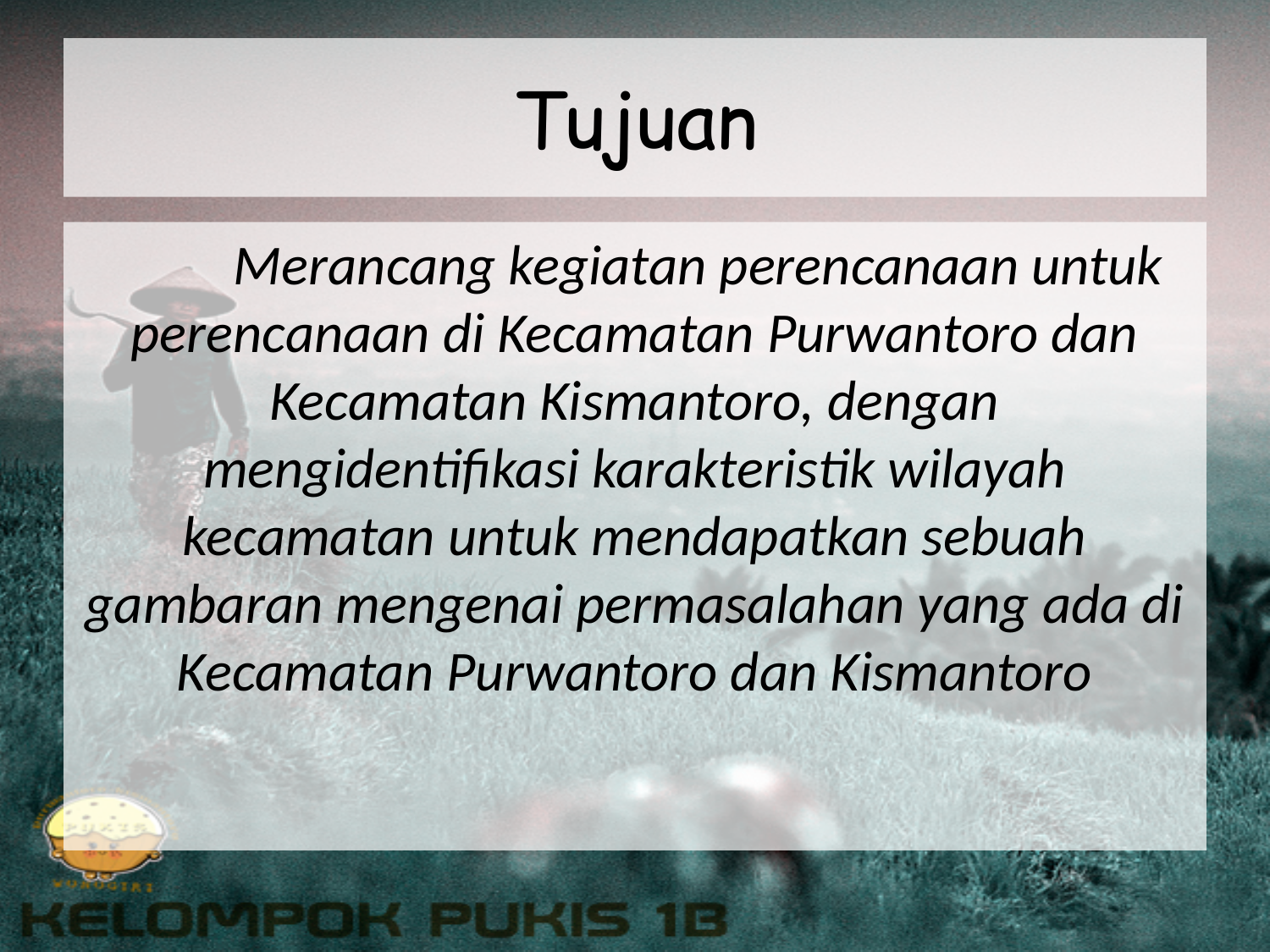

# Tujuan
	Merancang kegiatan perencanaan untuk perencanaan di Kecamatan Purwantoro dan Kecamatan Kismantoro, dengan mengidentifikasi karakteristik wilayah kecamatan untuk mendapatkan sebuah gambaran mengenai permasalahan yang ada di Kecamatan Purwantoro dan Kismantoro